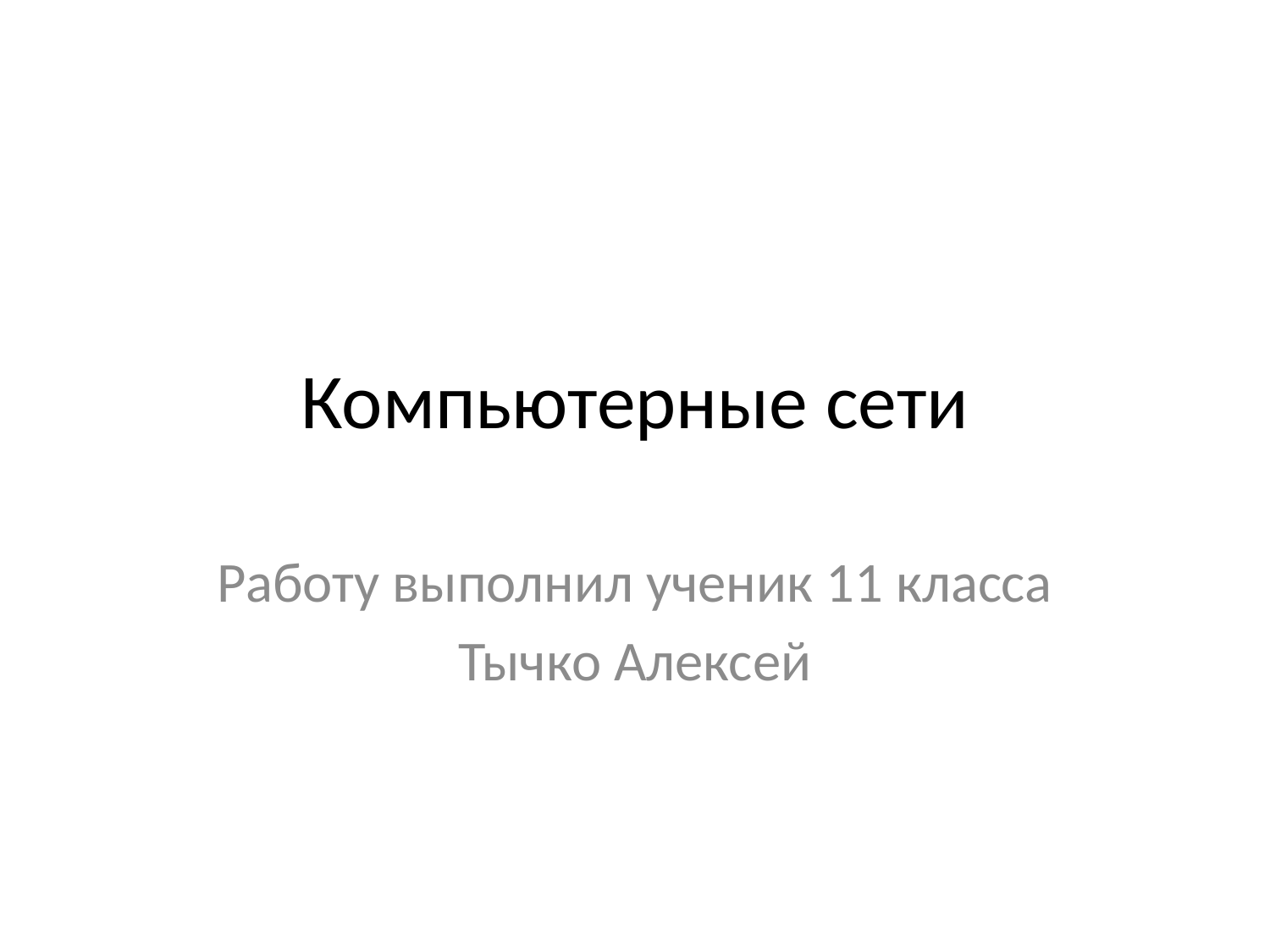

# Компьютерные сети
Работу выполнил ученик 11 класса
Тычко Алексей